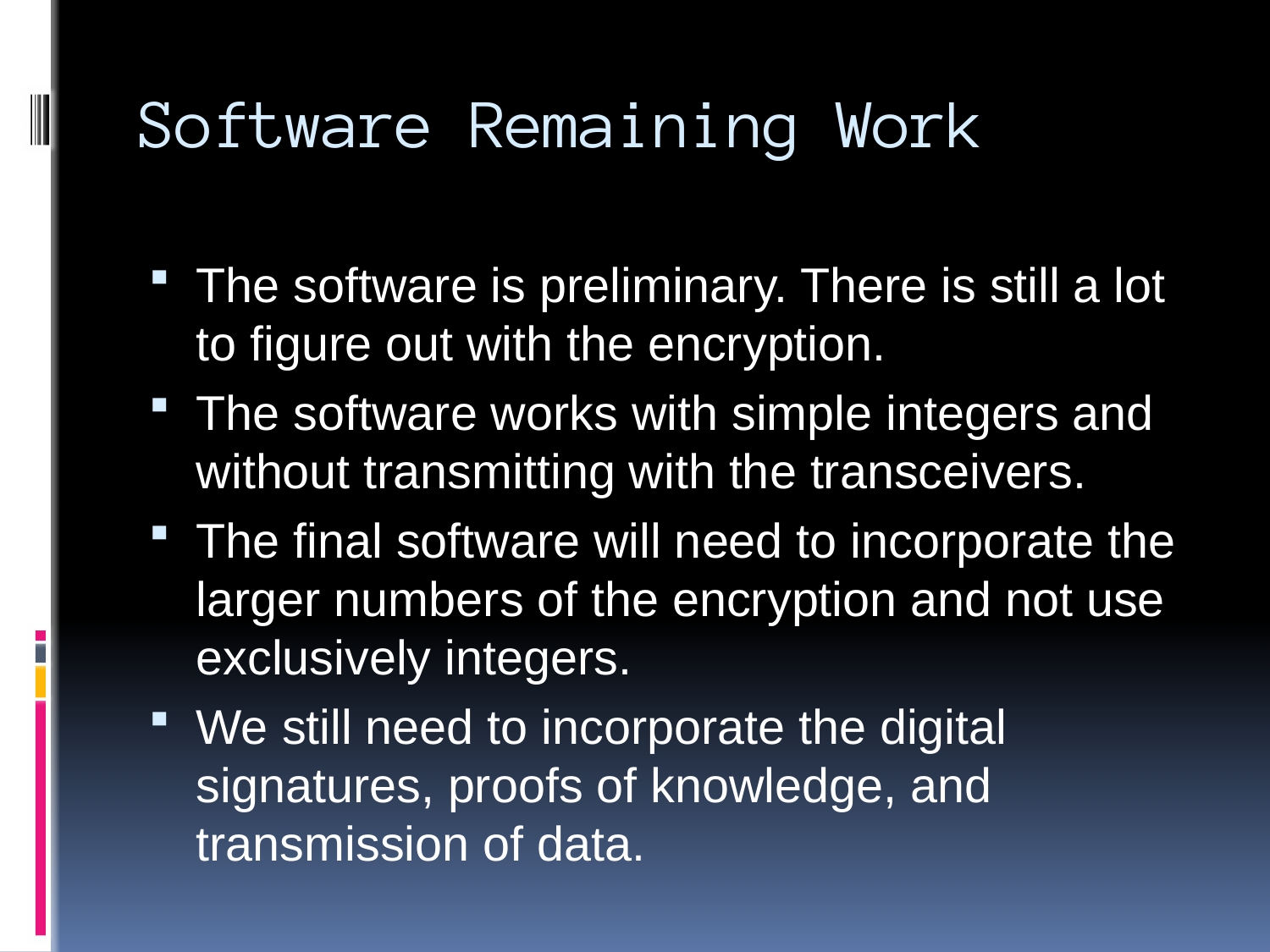

# Software Remaining Work
The software is preliminary. There is still a lot to figure out with the encryption.
The software works with simple integers and without transmitting with the transceivers.
The final software will need to incorporate the larger numbers of the encryption and not use exclusively integers.
We still need to incorporate the digital signatures, proofs of knowledge, and transmission of data.